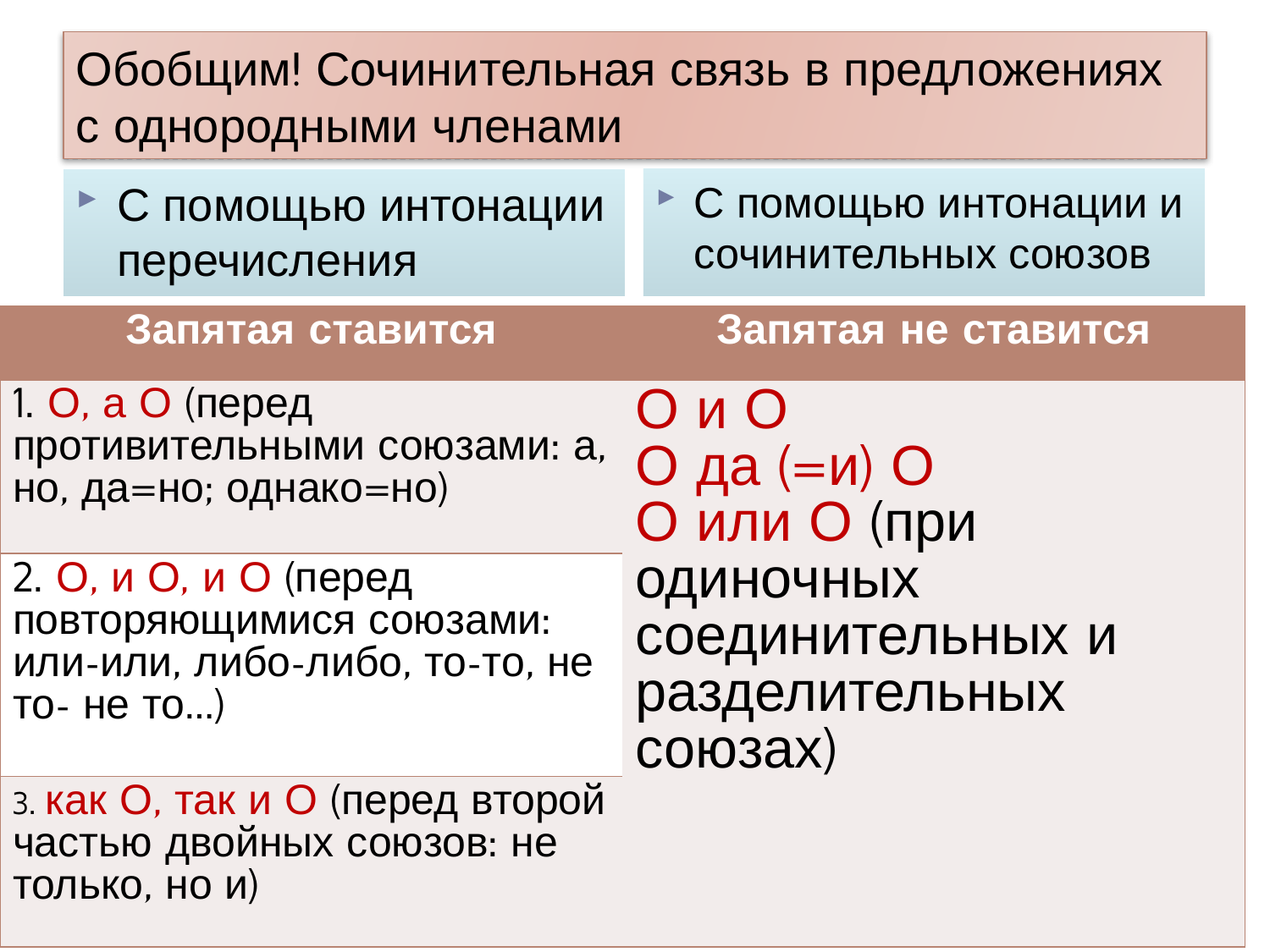

# Обобщим! Сочинительная связь в предложениях с однородными членами
С помощью интонации и сочинительных союзов
С помощью интонации перечисления

| Запятая ставится | Запятая не ставится |
| --- | --- |
| 1. О, а О (перед противительными союзами: а, но, да=но; однако=но) | О и О О да (=и) О О или О (при одиночных соединительных и разделительных союзах) |
| 2. О, и О, и О (перед повторяющимися союзами: или-или, либо-либо, то-то, не то- не то…) |  |
| 3. как О, так и О (перед второй частью двойных союзов: не только, но и) |  |